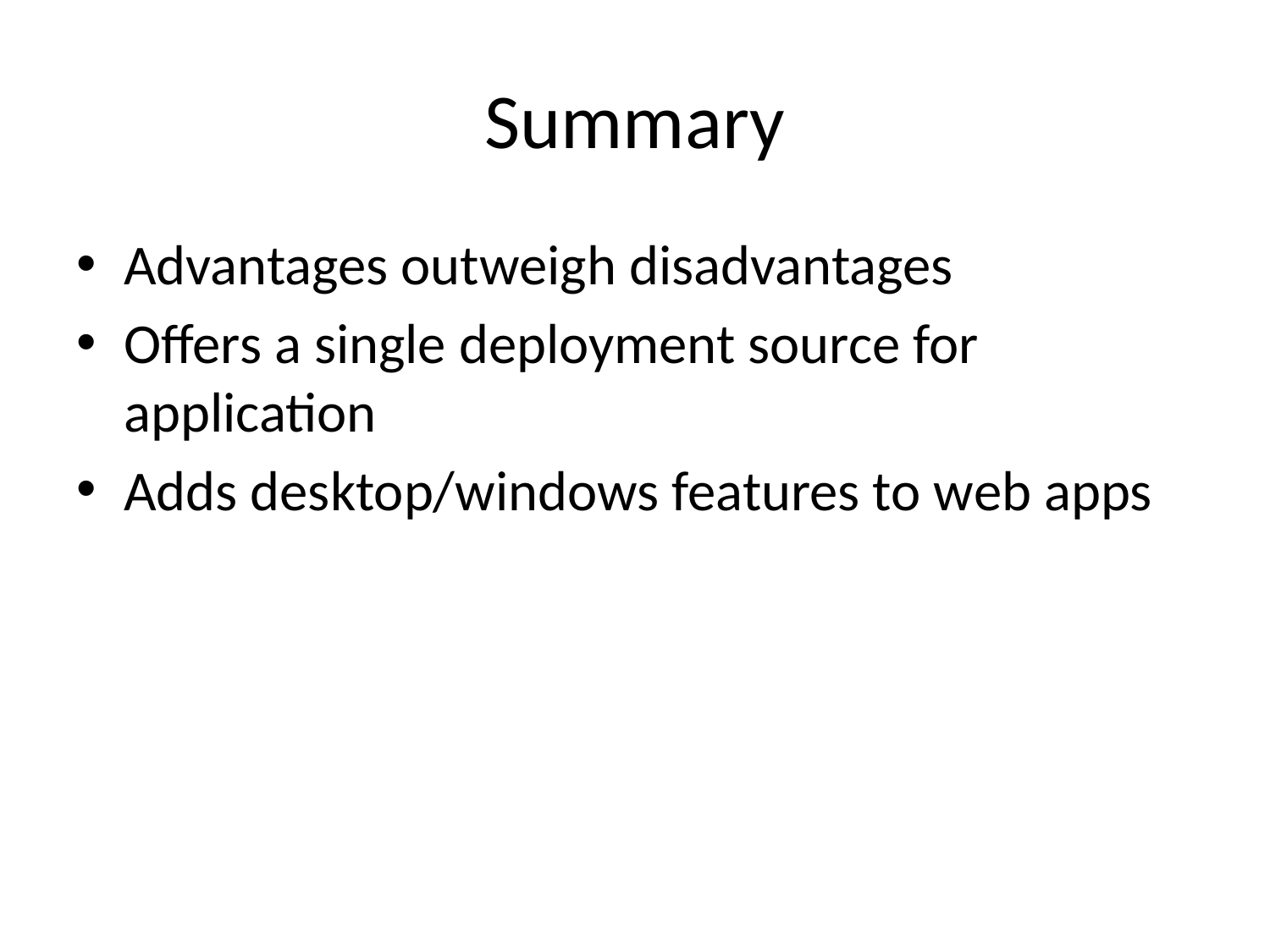

# Summary
Advantages outweigh disadvantages
Offers a single deployment source for application
Adds desktop/windows features to web apps